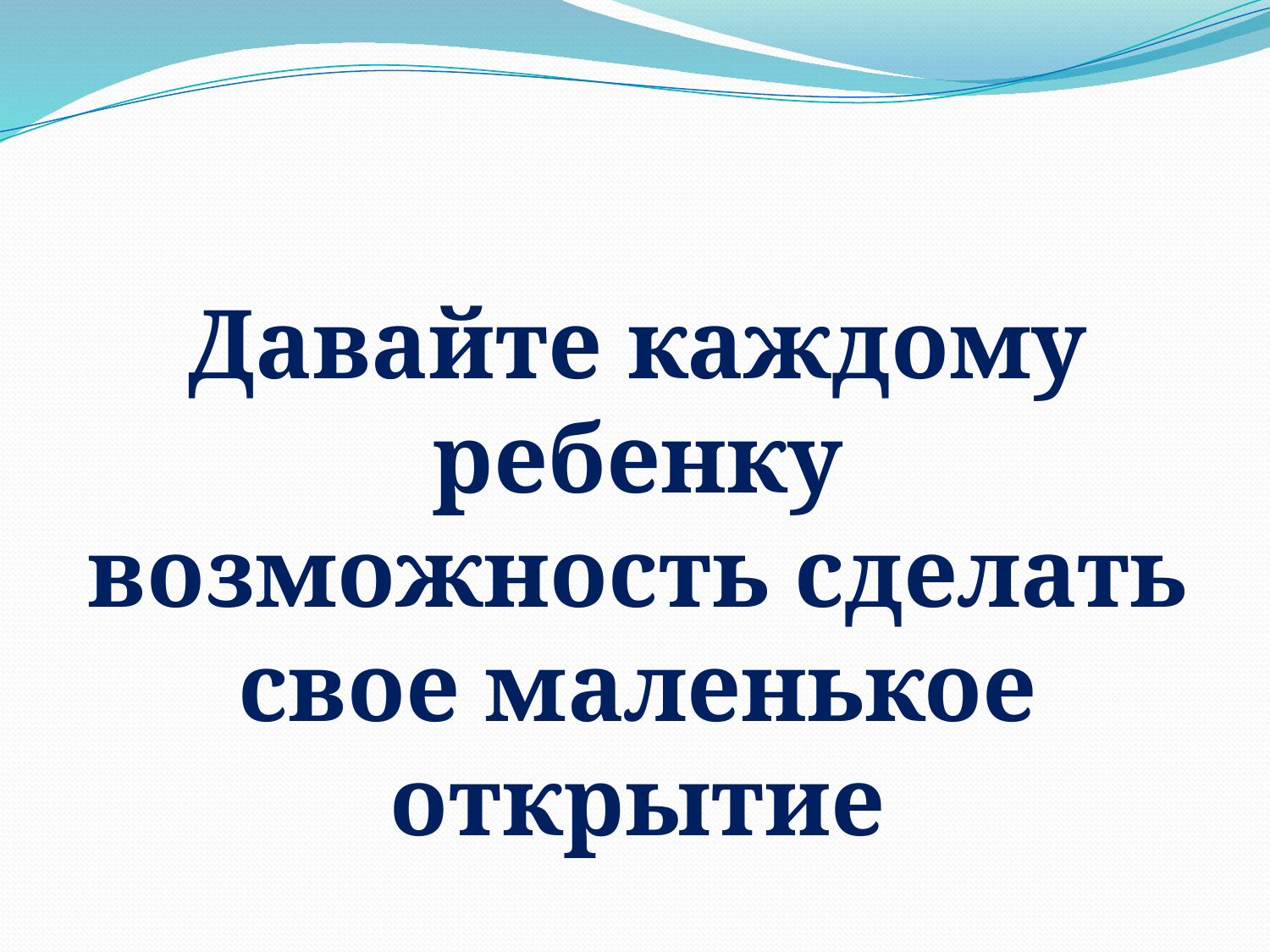

Давайте каждому ребенку возможность сделать свое маленькое открытие